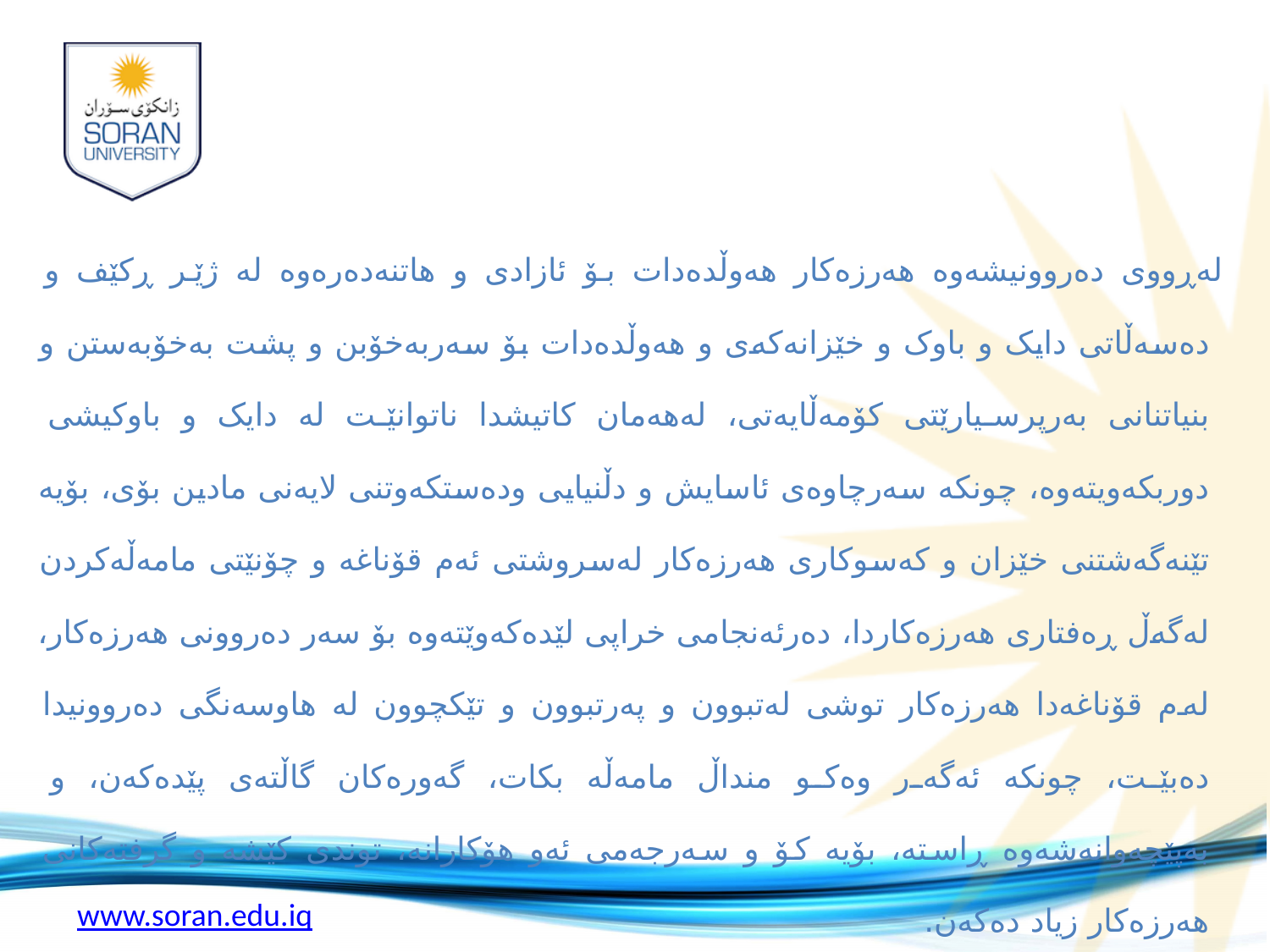

له‌ڕووی‌ ده‌روونیشه‌وه‌ هه‌رزه‌کار هه‌وڵده‌دات بۆ ئازادی‌ و هاتنه‌ده‌ره‌وه‌ له‌ ژێر ڕکێف و ده‌سه‌ڵاتی‌ دایک و باوک و خێزانه‌که‌ی و هه‌وڵده‌دات بۆ سه‌ربه‌خۆبن و پشت به‌خۆبه‌ستن و بنیاتنانی‌ به‌رپرسیارێتی‌ کۆمه‌ڵایه‌تی‌، له‌هه‌مان کاتیشدا ناتوانێت له‌ دایک و باوکیشی‌ دوربکه‌ویته‌وه‌، چونکه‌ سه‌رچاوه‌ی‌ ئاسایش و دڵنیایی وده‌ستکه‌وتنی‌ لایه‌نی‌ مادین بۆی، بۆیه‌ تێنه‌گه‌شتنی‌ خێزان و که‌سوکاری‌ هه‌رزه‌کار له‌سروشتی‌ ئه‌م قۆناغه‌ و چۆنێتی‌ مامه‌ڵه‌کردن له‌گه‌ڵ ڕه‌فتاری‌ هه‌رزه‌کاردا، ده‌رئه‌نجامی‌ خراپی‌ لێده‌که‌وێته‌وه‌ بۆ سه‌ر ده‌روونی‌ هه‌رزه‌کار، له‌م قۆناغه‌دا هه‌رزه‌کار توشی‌ له‌تبوون و په‌رتبوون و تێکچوون له‌ هاوسه‌نگی‌ ده‌روونیدا ده‌بێت، چونکه‌ ئه‌گه‌ر وه‌کو منداڵ مامه‌ڵه‌ بکات، گه‌وره‌کان گاڵته‌ی‌ پێده‌که‌ن، و به‌پێچه‌وانه‌شه‌وه‌ ڕاسته‌، بۆیه‌ کۆ و سه‌رجه‌می‌ ئه‌و هۆکارانه‌، توندی‌ کێشه‌ و گرفته‌کانی‌ هه‌رزه‌کار زیاد ده‌که‌ن.